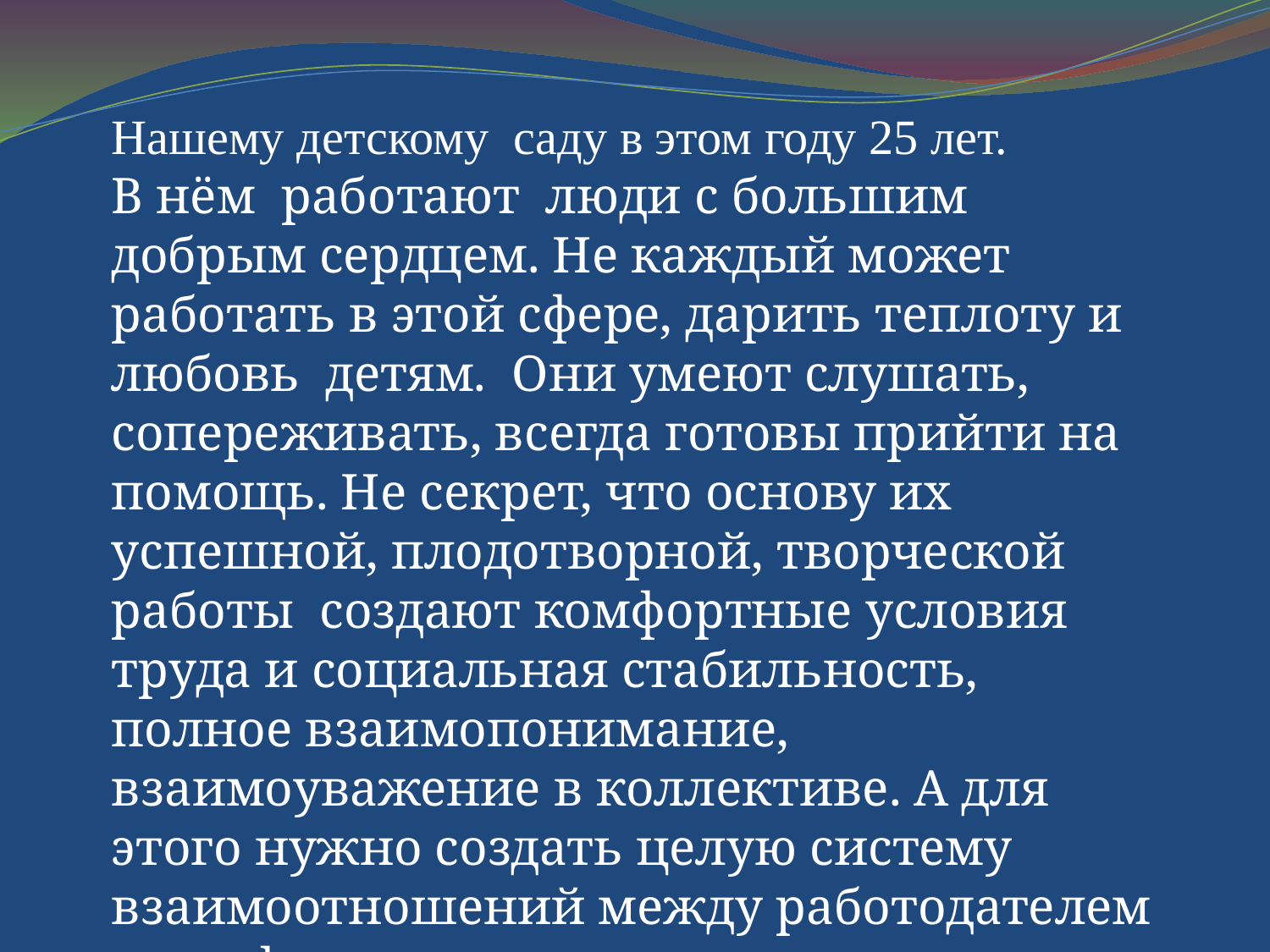

Нашему детскому  саду в этом году 25 лет.
В нём  работают  люди с большим добрым сердцем. Не каждый может работать в этой сфере, дарить теплоту и любовь  детям.  Они умеют слушать, сопереживать, всегда готовы прийти на помощь. Не секрет, что основу их  успешной, плодотворной, творческой работы  создают комфортные условия труда и социальная стабильность, полное взаимопонимание, взаимоуважение в коллективе. А для этого нужно создать целую систему взаимоотношений между работодателем и профсоюзным комитетом.